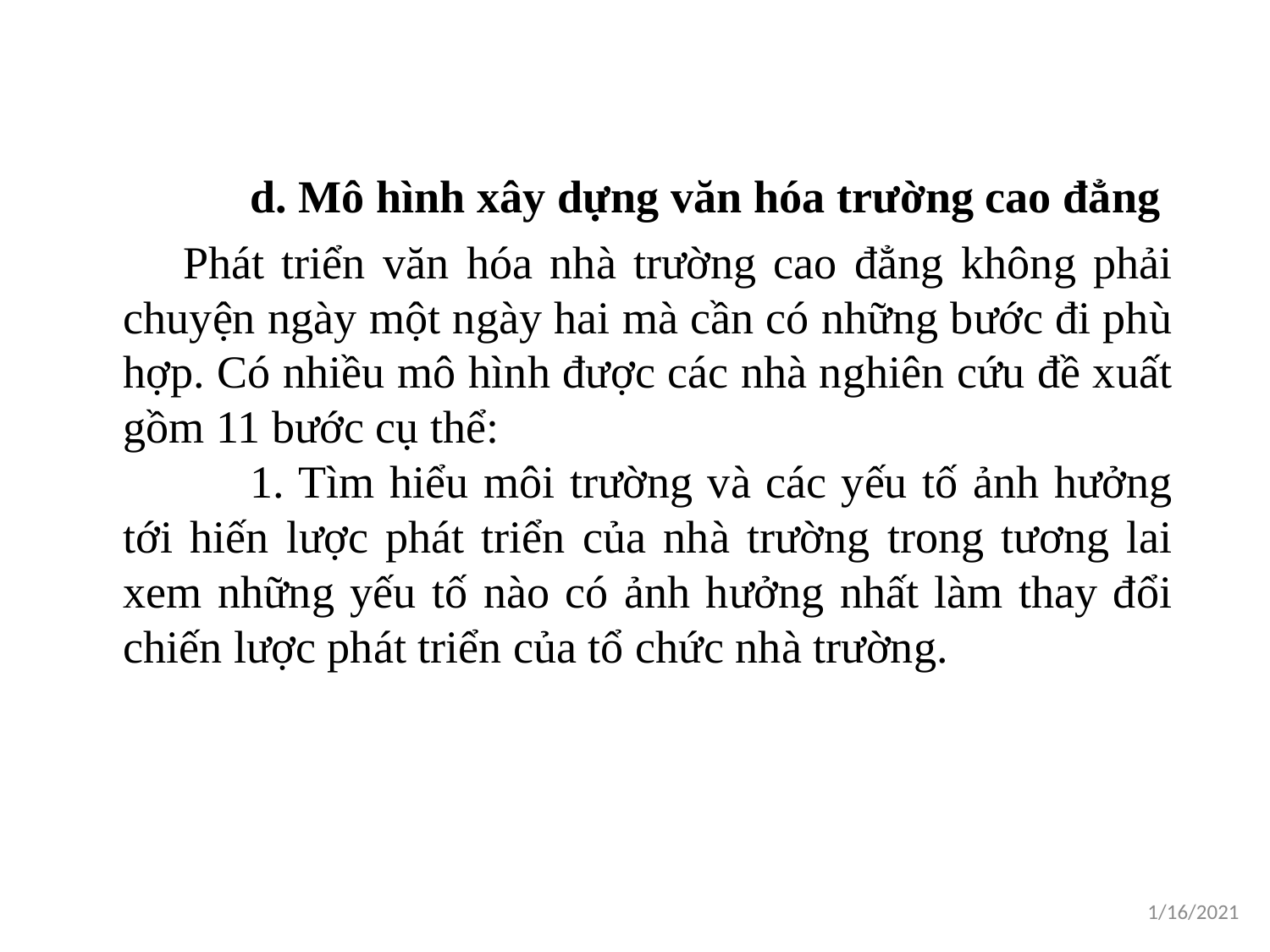

d. Mô hình xây dựng văn hóa trường cao đẳng
Phát triển văn hóa nhà trường cao đẳng không phải chuyện ngày một ngày hai mà cần có những bước đi phù hợp. Có nhiều mô hình được các nhà nghiên cứu đề xuất gồm 11 bước cụ thể:
	1. Tìm hiểu môi trường và các yếu tố ảnh hưởng tới hiến lược phát triển của nhà trường trong tương lai xem những yếu tố nào có ảnh hưởng nhất làm thay đổi chiến lược phát triển của tổ chức nhà trường.

1/16/2021